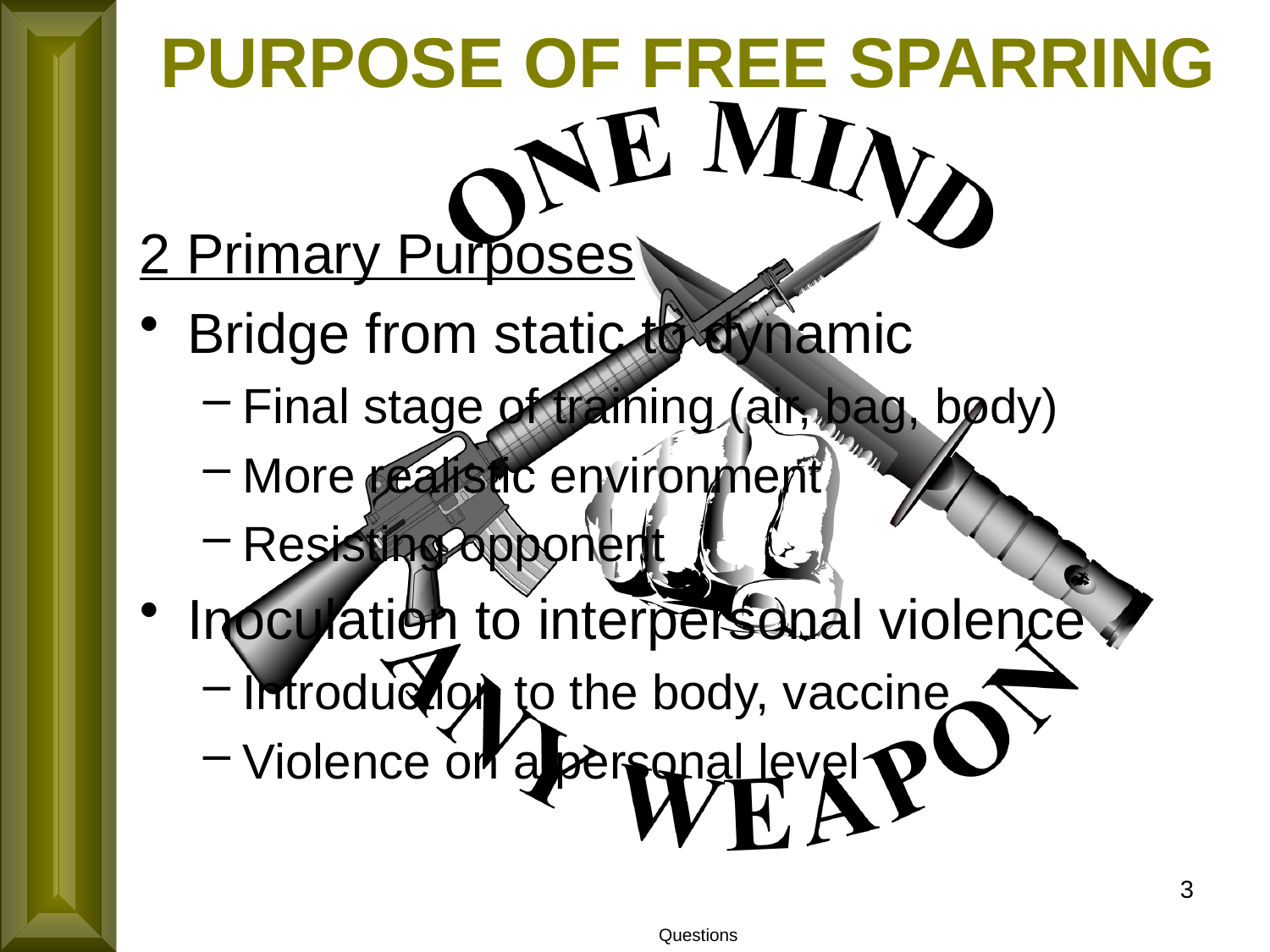

PURPOSE OF FREE SPARRING
2 Primary Purposes
Bridge from static to dynamic
Final stage of training (air, bag, body)
More realistic environment
Resisting opponent
Inoculation to interpersonal violence
Introduction to the body, vaccine
Violence on a personal level
3
Questions